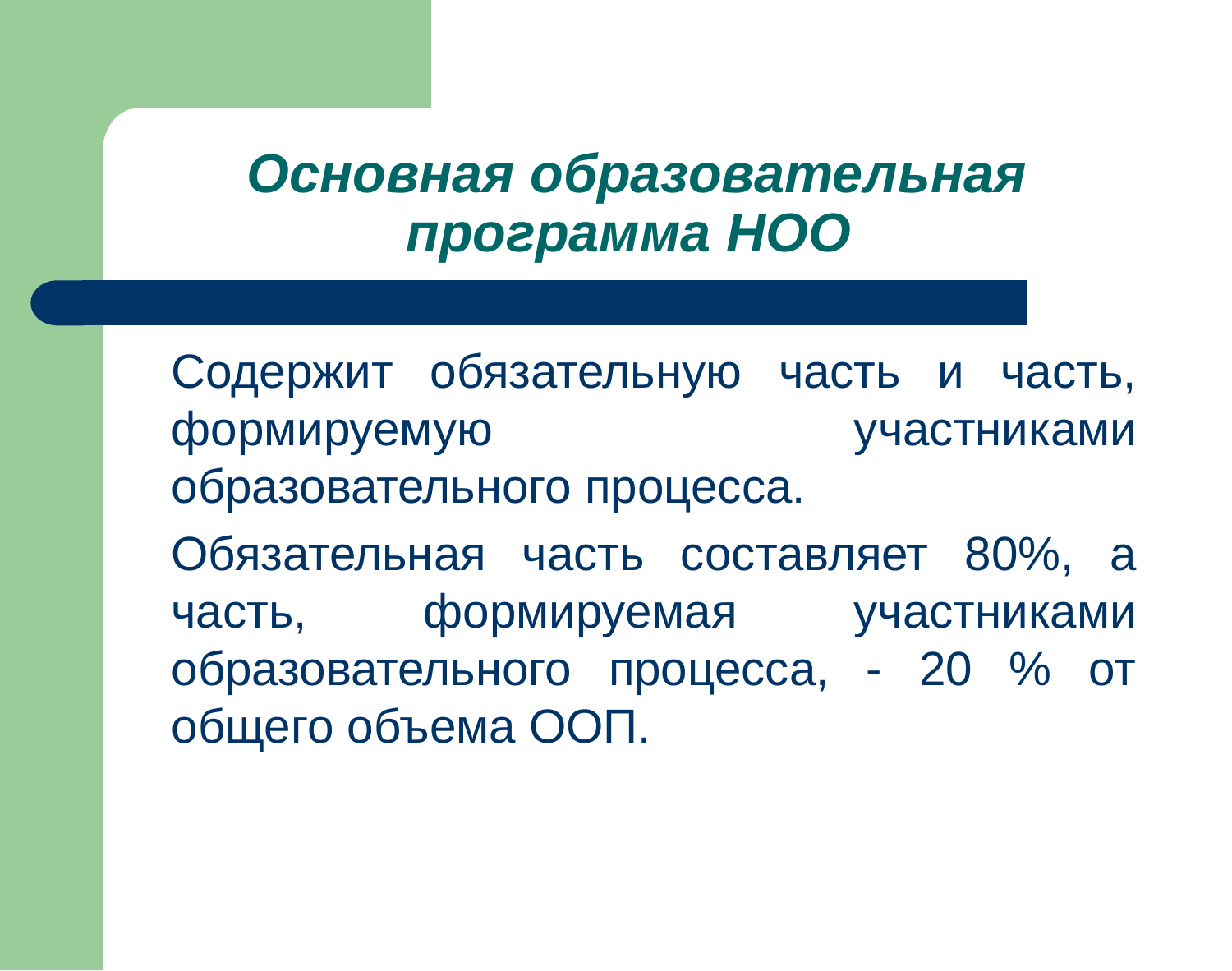

# Основная образовательная программа НОО
	Содержит обязательную часть и часть, формируемую участниками образовательного процесса.
	Обязательная часть составляет 80%, а часть, формируемая участниками образовательного процесса, - 20 % от общего объема ООП.